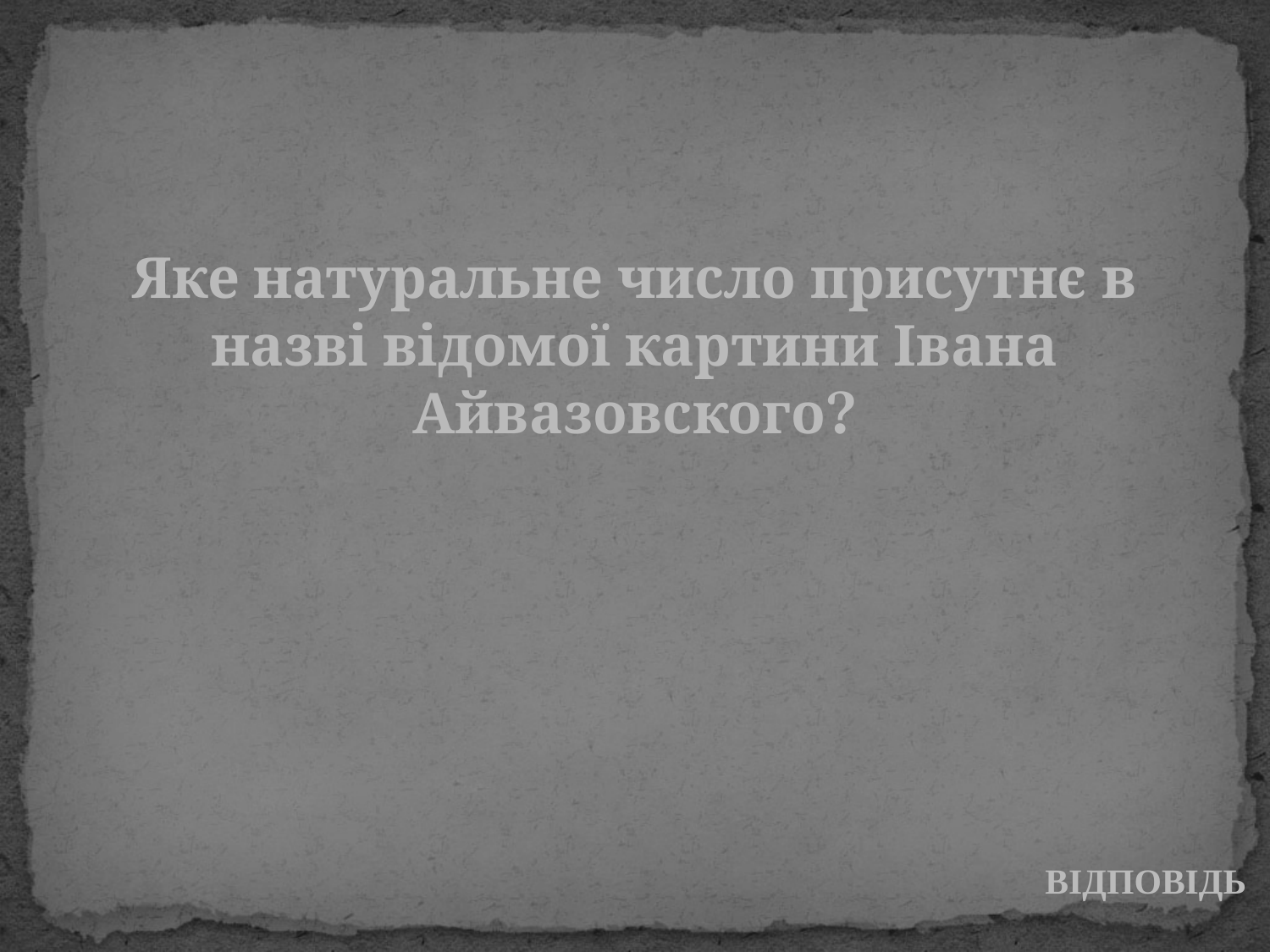

Яке натуральне число присутнє в назві відомої картини Івана Айвазовского?
ВІДПОВІДЬ